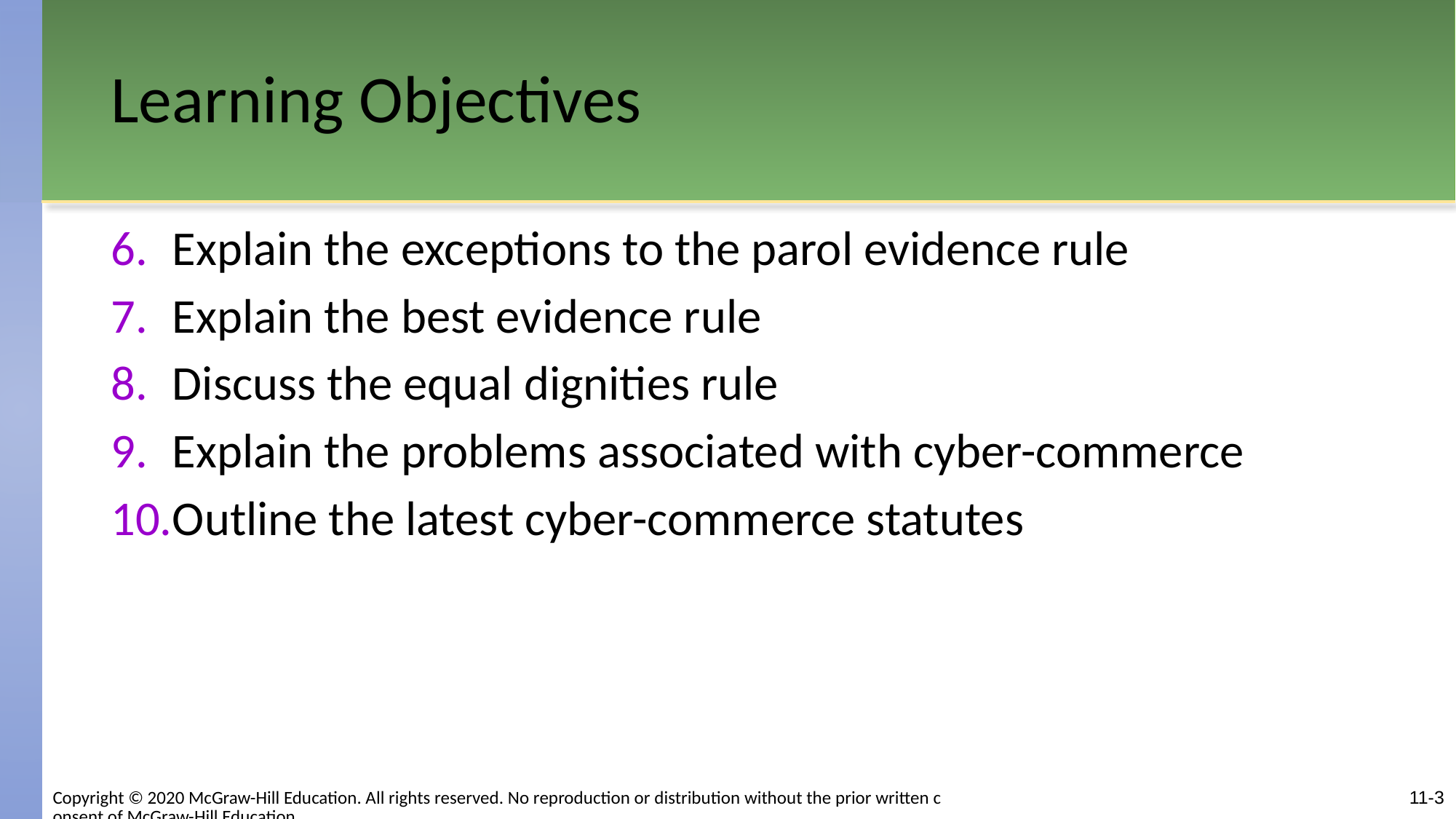

# Learning Objectives
Explain the exceptions to the parol evidence rule
Explain the best evidence rule
Discuss the equal dignities rule
Explain the problems associated with cyber-commerce
Outline the latest cyber-commerce statutes
Copyright © 2020 McGraw-Hill Education. All rights reserved. No reproduction or distribution without the prior written consent of McGraw-Hill Education.
11-3